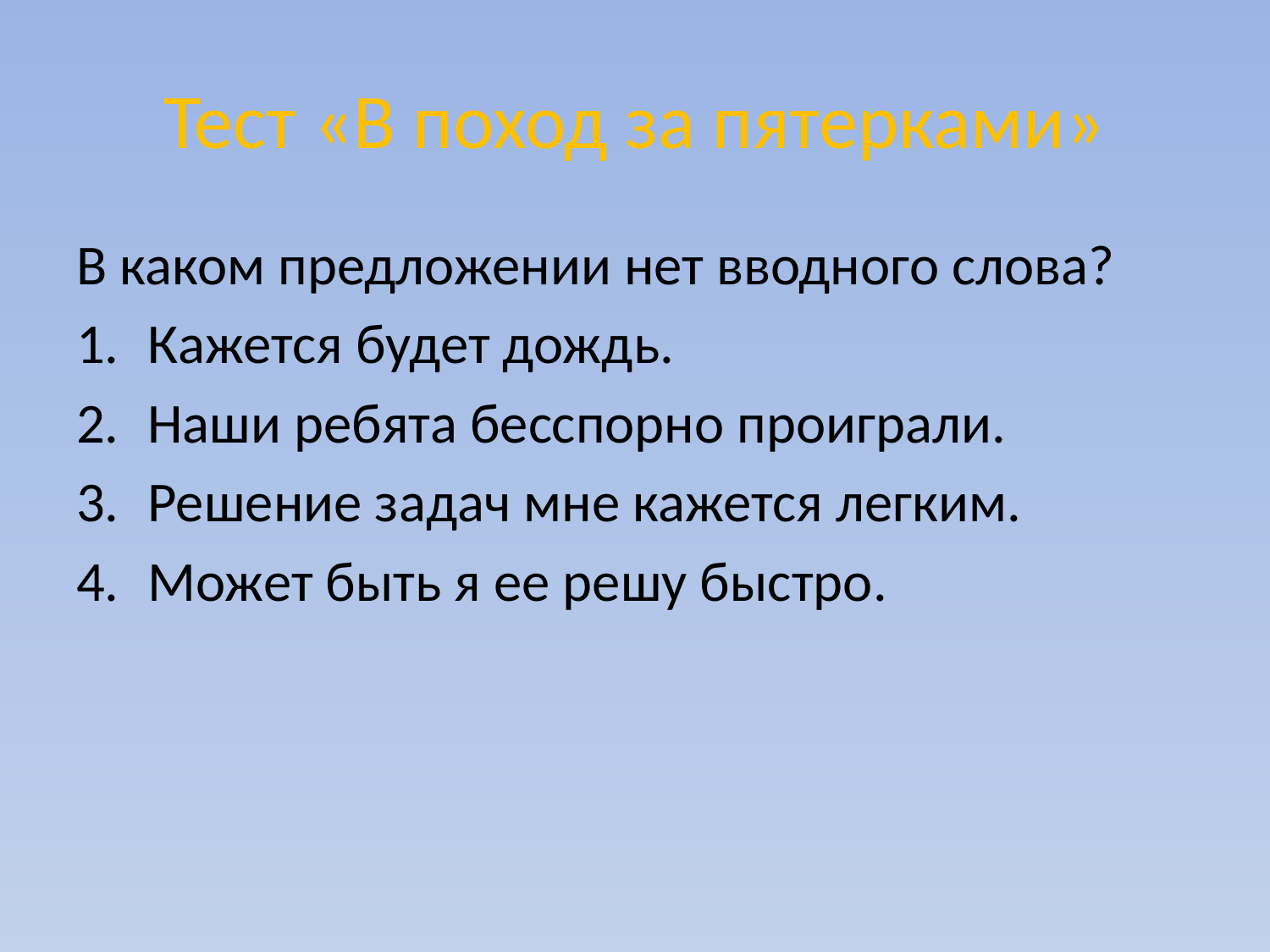

# Тест «В поход за пятерками»
В каком предложении нет вводного слова?
Кажется будет дождь.
Наши ребята бесспорно проиграли.
Решение задач мне кажется легким.
Может быть я ее решу быстро.